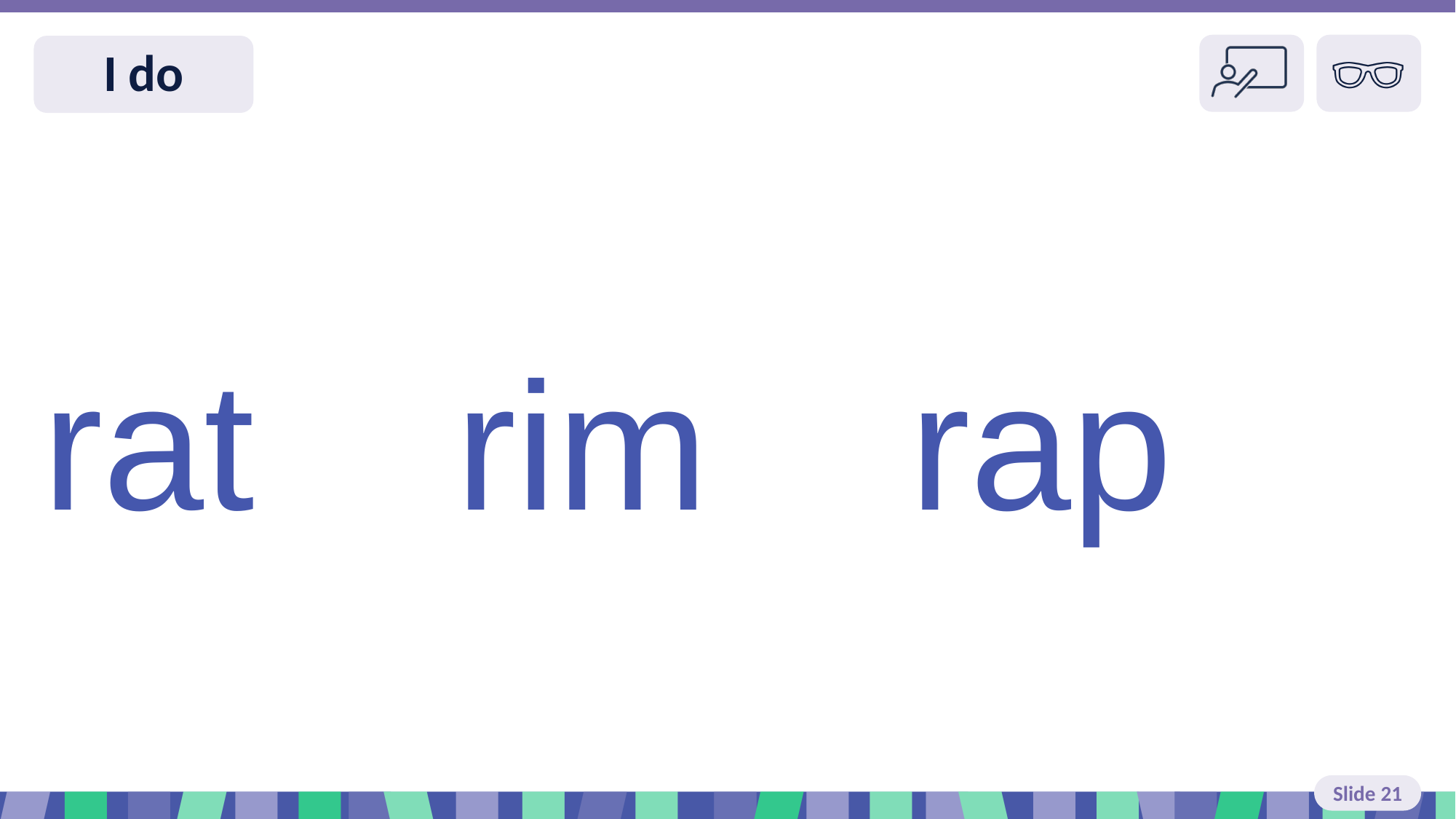

Slide 21 I do read
rat    rim    rap